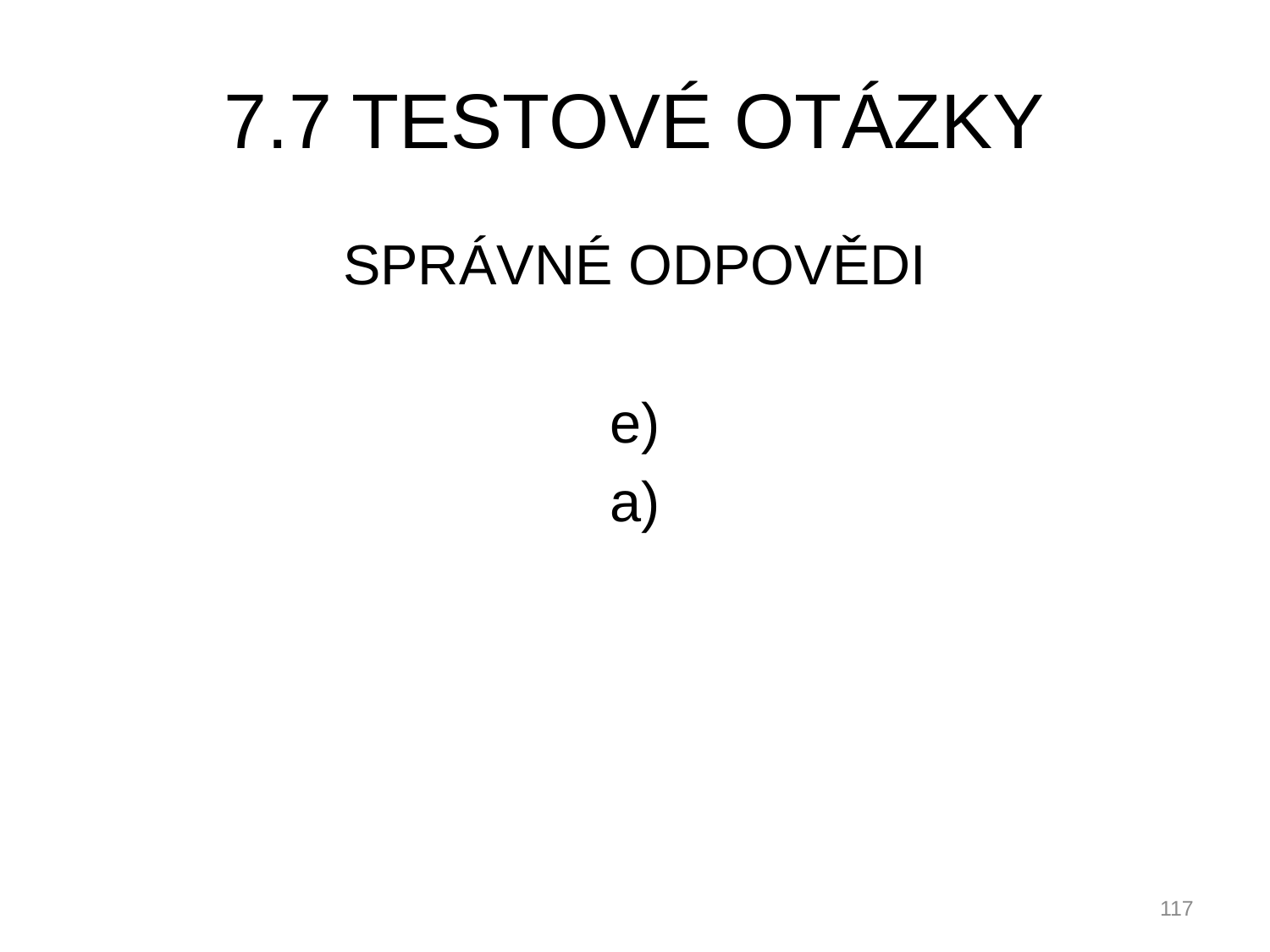

# 7.7 TESTOVÉ OTÁZKY
SPRÁVNÉ ODPOVĚDI

e)
a)

117